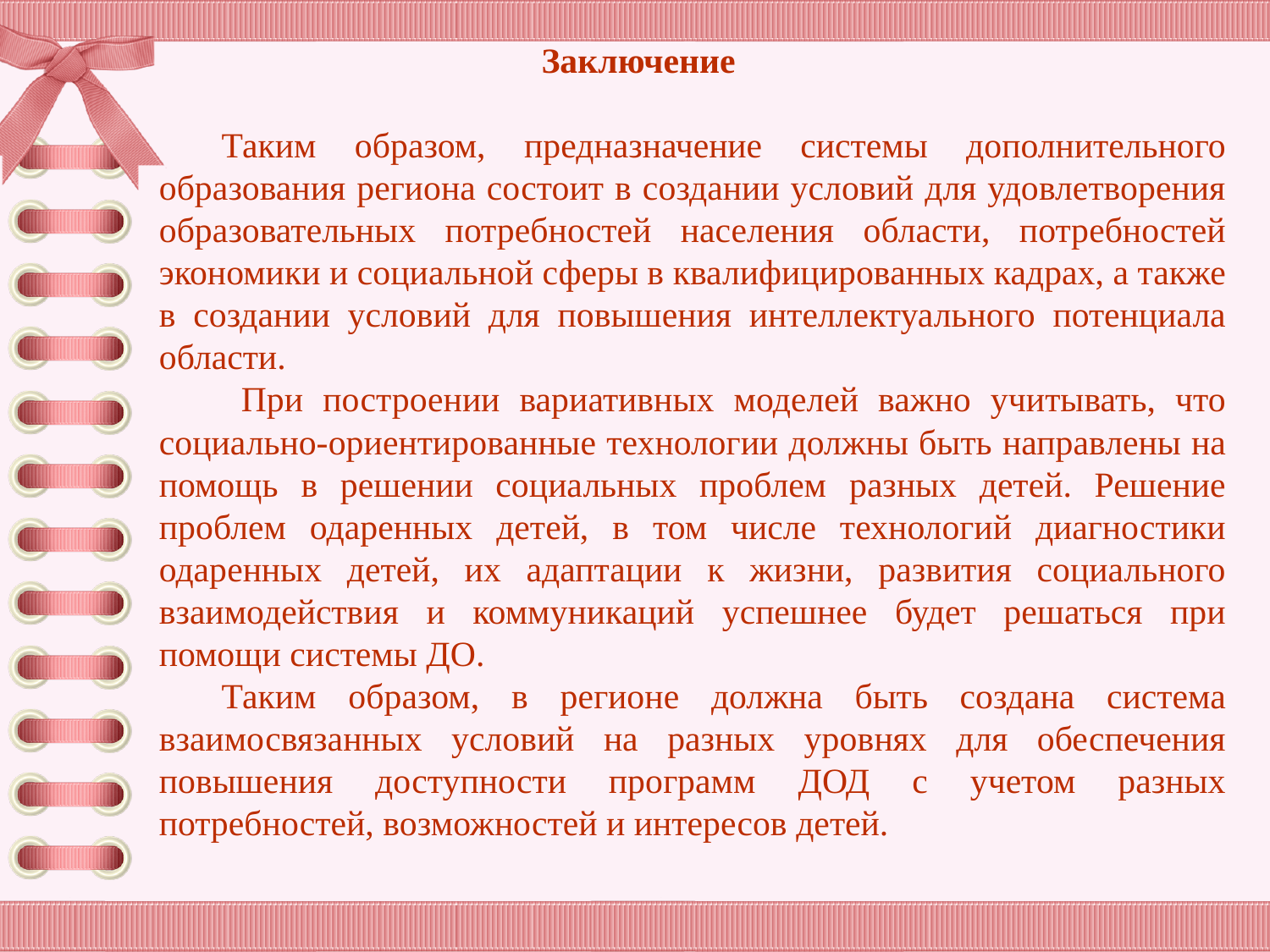

Заключение

Таким образом, предназначение системы дополнительного образования региона состоит в создании условий для удовлетворения образовательных потребностей населения области, потребностей экономики и социальной сферы в квалифицированных кадрах, а также в создании условий для повышения интеллектуального потенциала области.
 При построении вариативных моделей важно учитывать, что социально-ориентированные технологии должны быть направлены на помощь в решении социальных проблем разных детей. Решение проблем одаренных детей, в том числе технологий диагностики одаренных детей, их адаптации к жизни, развития социального взаимодействия и коммуникаций успешнее будет решаться при помощи системы ДО.
Таким образом, в регионе должна быть создана система взаимосвязанных условий на разных уровнях для обеспечения повышения доступности программ ДОД с учетом разных потребностей, возможностей и интересов детей.